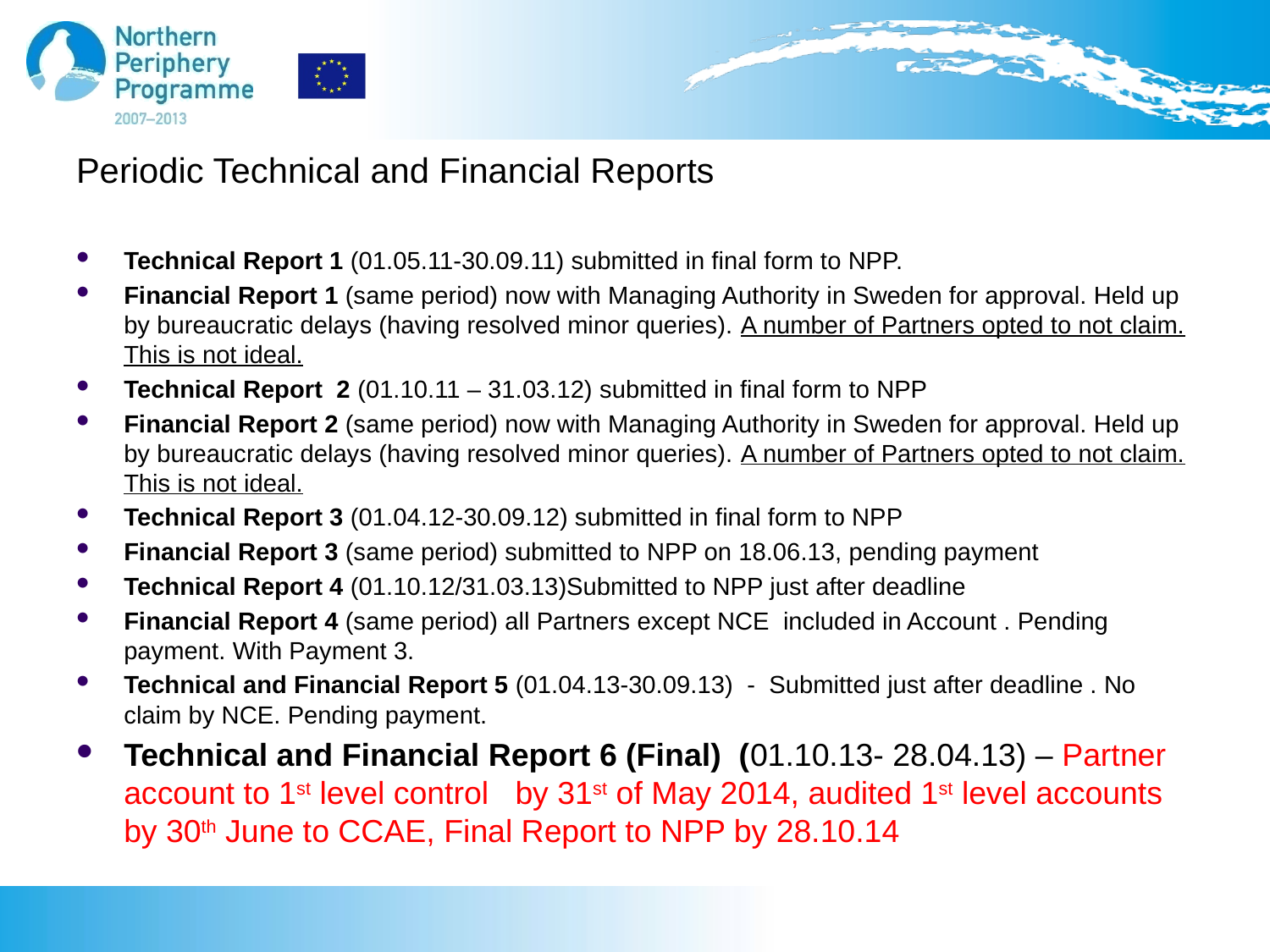

# Periodic Technical and Financial Reports
Technical Report 1 (01.05.11-30.09.11) submitted in final form to NPP.
Financial Report 1 (same period) now with Managing Authority in Sweden for approval. Held up by bureaucratic delays (having resolved minor queries). A number of Partners opted to not claim. This is not ideal.
Technical Report  2 (01.10.11 – 31.03.12) submitted in final form to NPP
Financial Report 2 (same period) now with Managing Authority in Sweden for approval. Held up by bureaucratic delays (having resolved minor queries). A number of Partners opted to not claim. This is not ideal.
Technical Report 3 (01.04.12-30.09.12) submitted in final form to NPP
Financial Report 3 (same period) submitted to NPP on 18.06.13, pending payment
Technical Report 4 (01.10.12/31.03.13)Submitted to NPP just after deadline
Financial Report 4 (same period) all Partners except NCE  included in Account . Pending payment. With Payment 3.
Technical and Financial Report 5 (01.04.13-30.09.13)  -  Submitted just after deadline . No claim by NCE. Pending payment.
Technical and Financial Report 6 (Final)  (01.10.13- 28.04.13) – Partner account to 1st level control   by 31st of May 2014, audited 1st level accounts by 30th June to CCAE, Final Report to NPP by 28.10.14